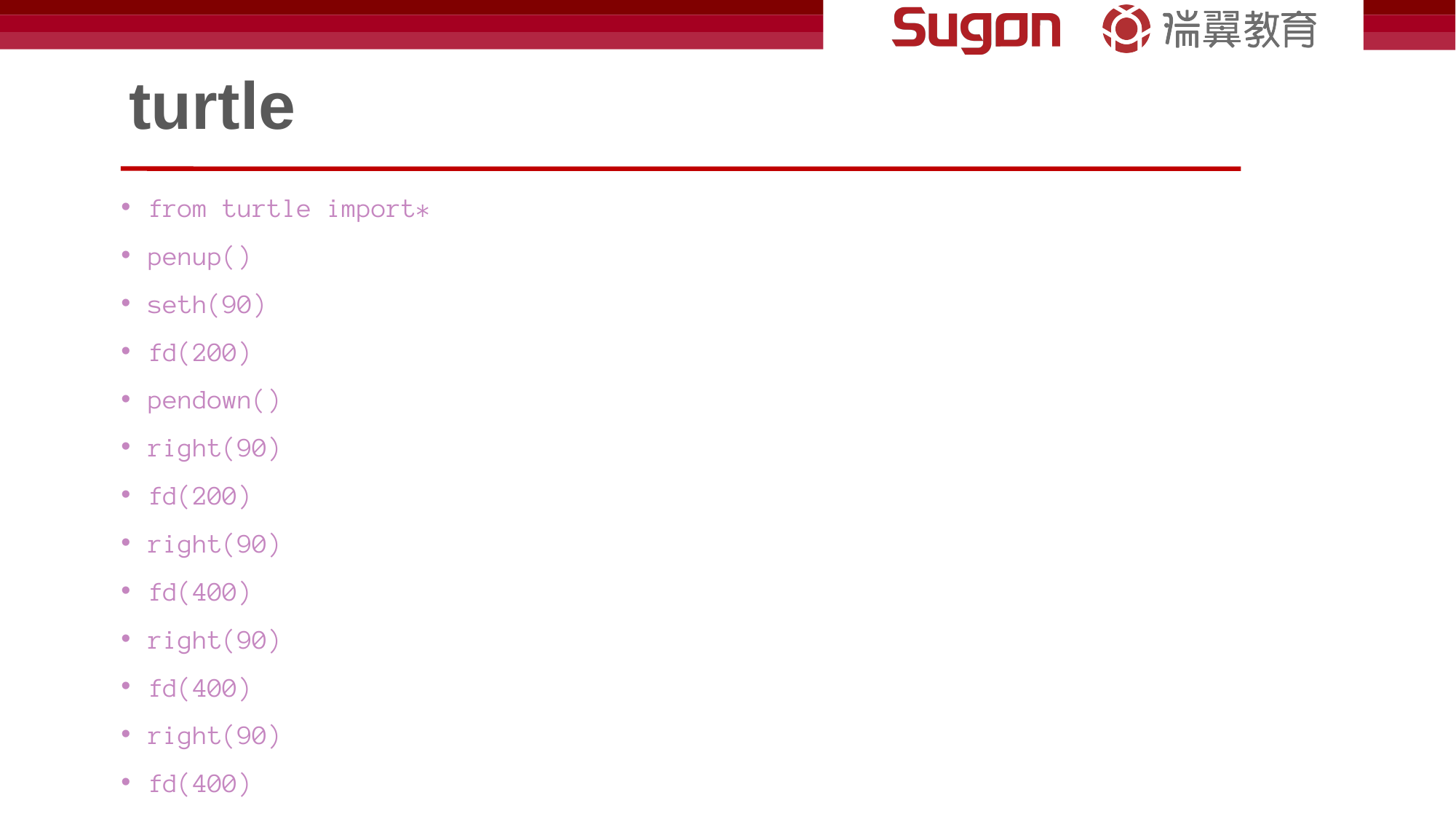

# turtle
from turtle import*
penup()
seth(90)
fd(200)
pendown()
right(90)
fd(200)
right(90)
fd(400)
right(90)
fd(400)
right(90)
fd(400)
right(90)
fd(200)
done()